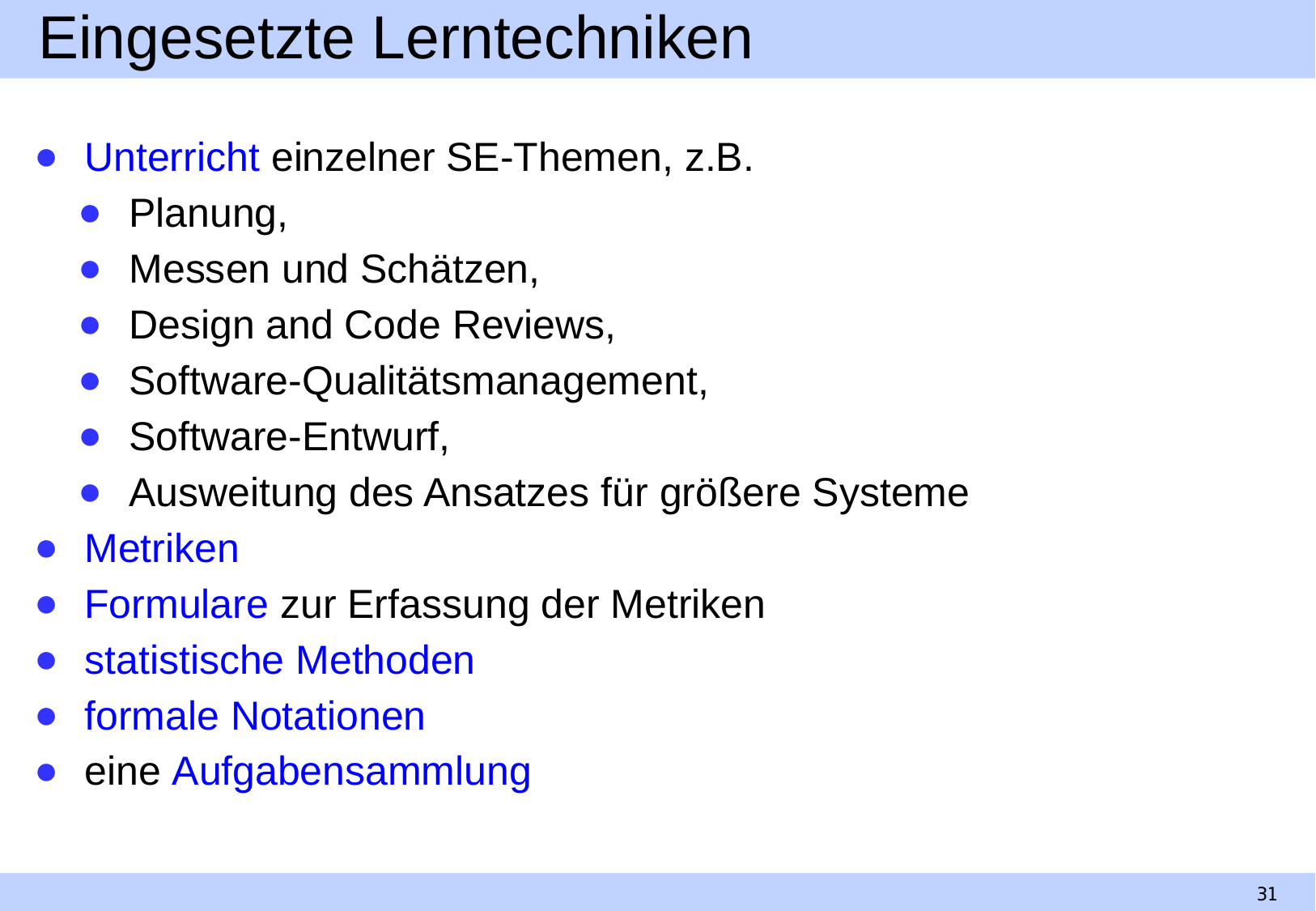

# Eingesetzte Lerntechniken
Unterricht einzelner SE-Themen, z.B.
Planung,
Messen und Schätzen,
Design and Code Reviews,
Software-Qualitätsmanagement,
Software-Entwurf,
Ausweitung des Ansatzes für größere Systeme
Metriken
Formulare zur Erfassung der Metriken
statistische Methoden
formale Notationen
eine Aufgabensammlung

31